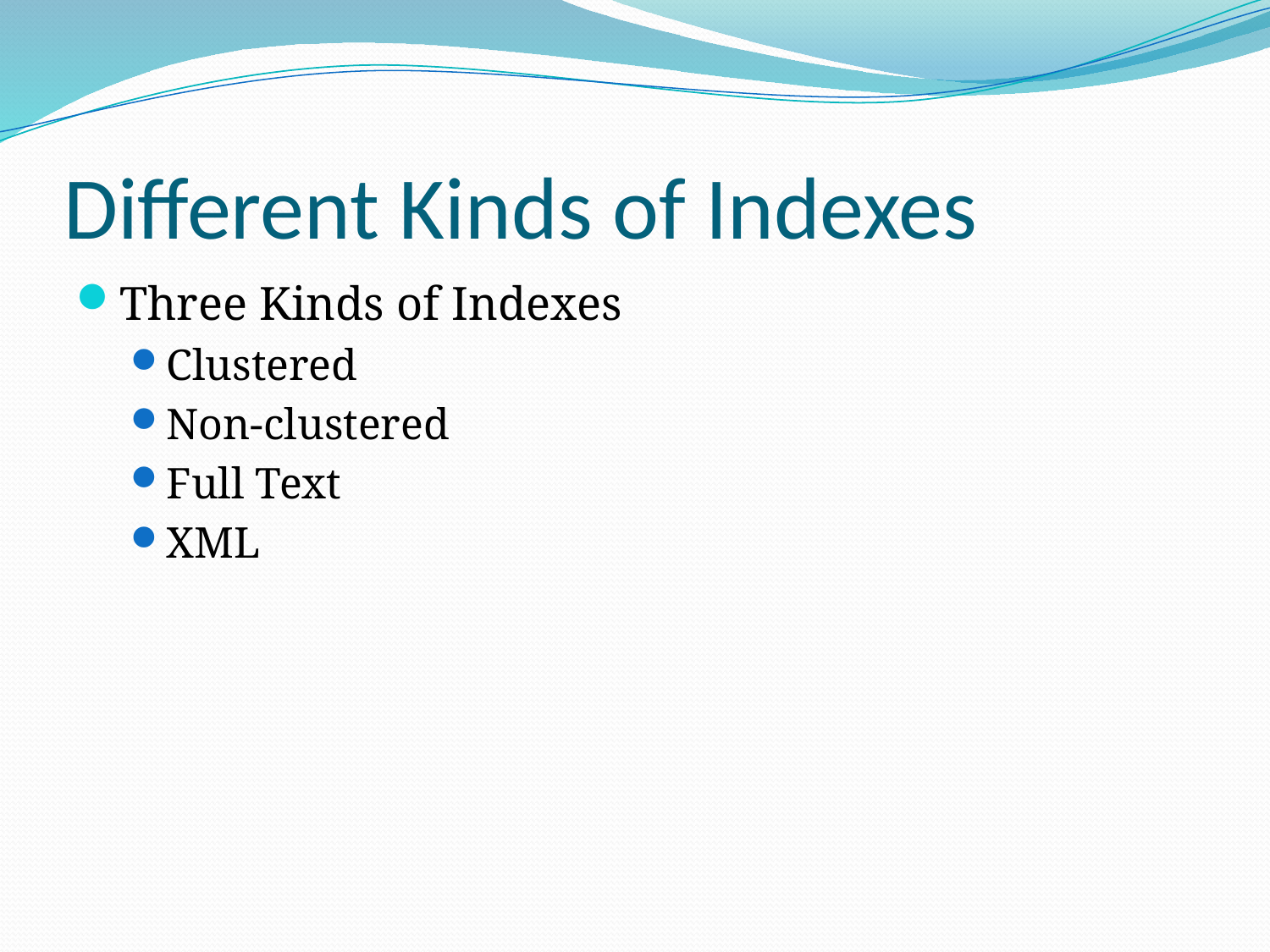

# Different Kinds of Indexes
Three Kinds of Indexes
Clustered
Non-clustered
Full Text
XML